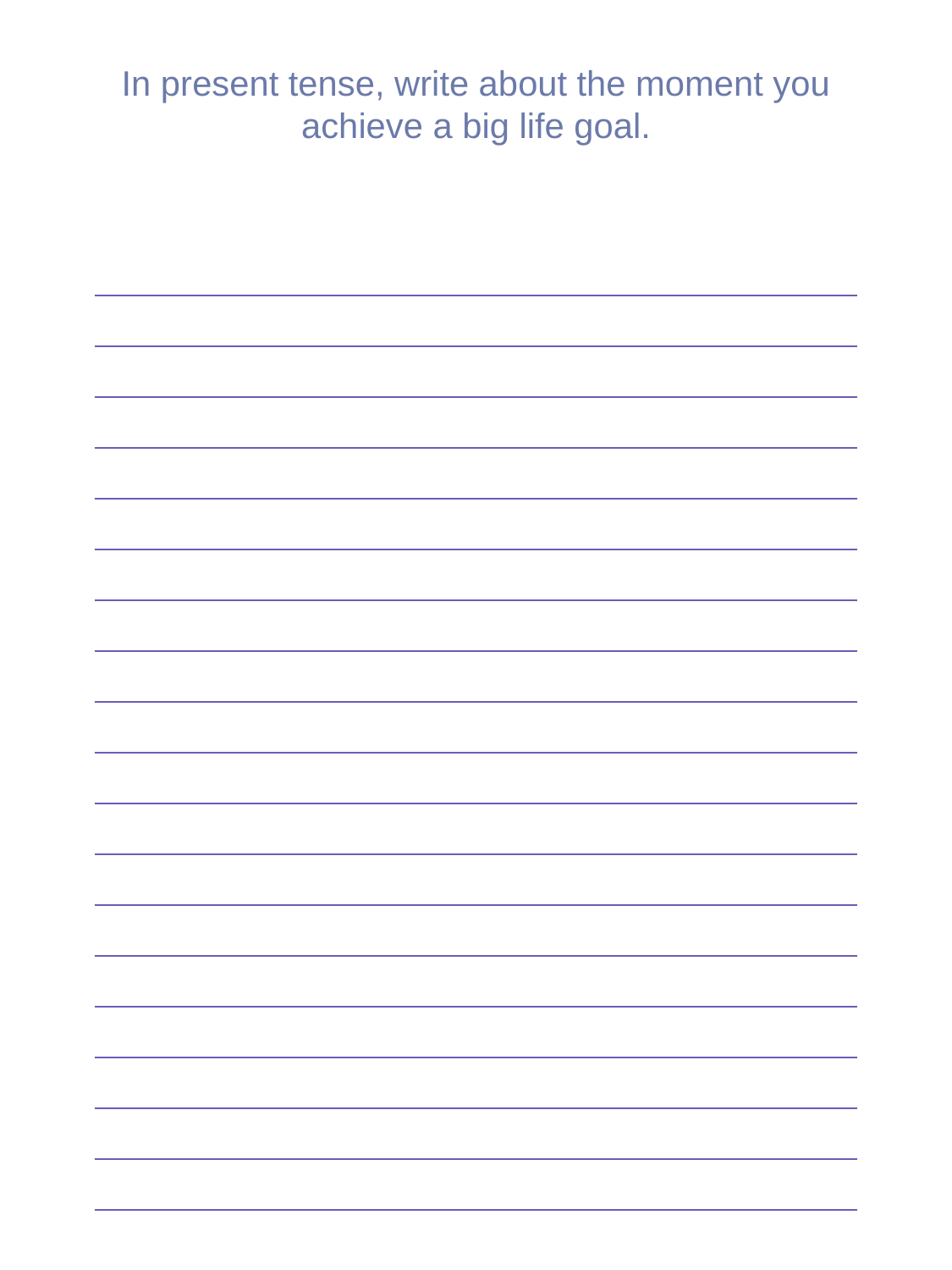

In present tense, write about the moment you achieve a big life goal.
|  |
| --- |
|  |
|  |
|  |
|  |
|  |
|  |
|  |
|  |
|  |
|  |
|  |
|  |
|  |
|  |
|  |
|  |
|  |